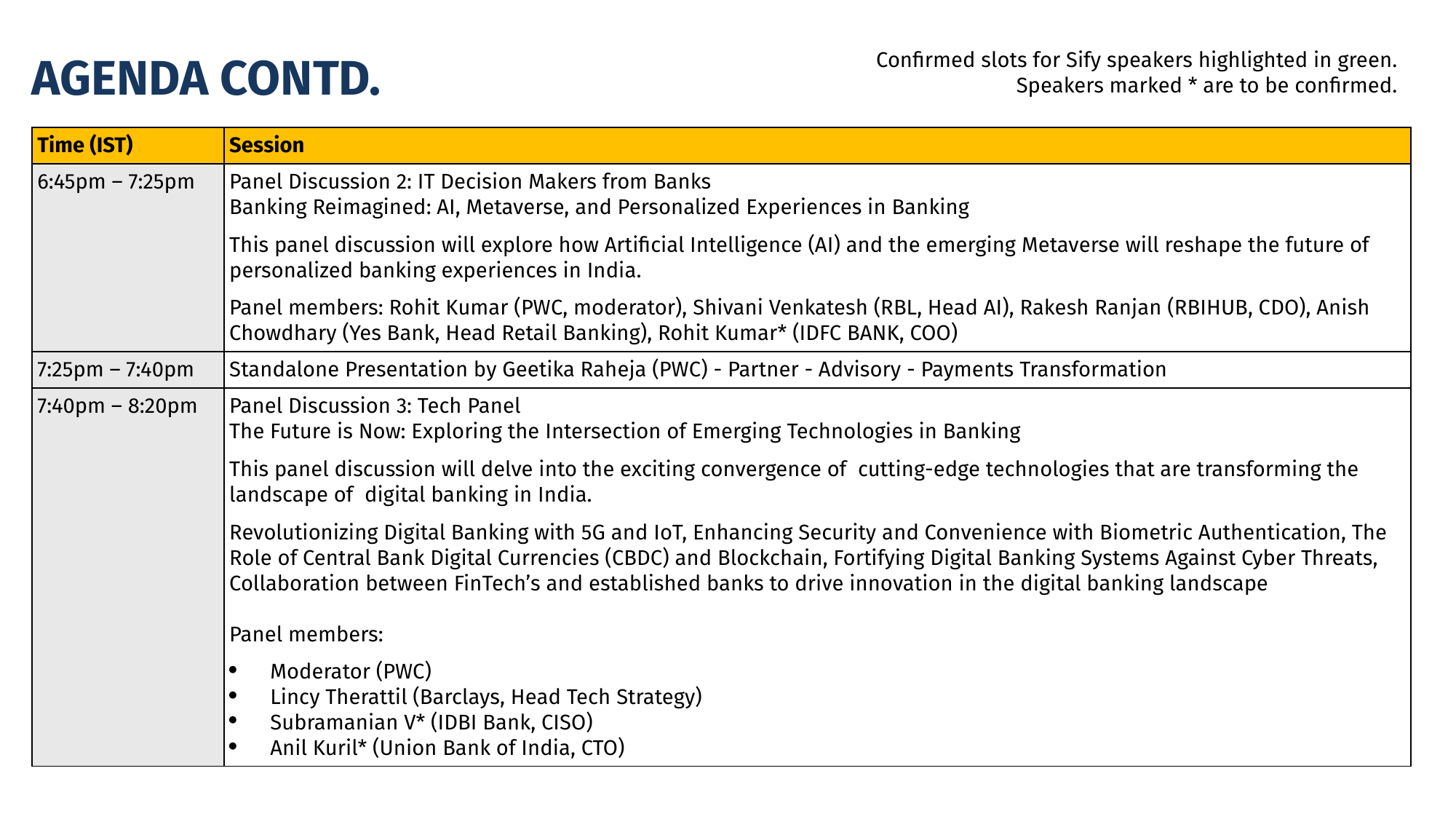

Confirmed slots for Sify speakers highlighted in green.
Speakers marked * are to be confirmed.
AGENDA CONTD.
| Time (IST) | Session |
| --- | --- |
| 6:45pm – 7:25pm | Panel Discussion 2: IT Decision Makers from Banks Banking Reimagined: AI, Metaverse, and Personalized Experiences in Banking This panel discussion will explore how Artificial Intelligence (AI) and the emerging Metaverse will reshape the future of personalized banking experiences in India. Panel members: Rohit Kumar (PWC, moderator), Shivani Venkatesh (RBL, Head AI), Rakesh Ranjan (RBIHUB, CDO), Anish Chowdhary (Yes Bank, Head Retail Banking), Rohit Kumar\* (IDFC BANK, COO) |
| 7:25pm – 7:40pm | Standalone Presentation by Geetika Raheja (PWC) - Partner - Advisory - Payments Transformation |
| 7:40pm – 8:20pm | Panel Discussion 3: Tech Panel The Future is Now: Exploring the Intersection of Emerging Technologies in Banking This panel discussion will delve into the exciting convergence of cutting-edge technologies that are transforming the landscape of digital banking in India. Revolutionizing Digital Banking with 5G and IoT, Enhancing Security and Convenience with Biometric Authentication, The Role of Central Bank Digital Currencies (CBDC) and Blockchain, Fortifying Digital Banking Systems Against Cyber Threats, Collaboration between FinTech’s and established banks to drive innovation in the digital banking landscape Panel members: Moderator (PWC) Lincy Therattil (Barclays, Head Tech Strategy) Subramanian V\* (IDBI Bank, CISO) Anil Kuril\* (Union Bank of India, CTO) |